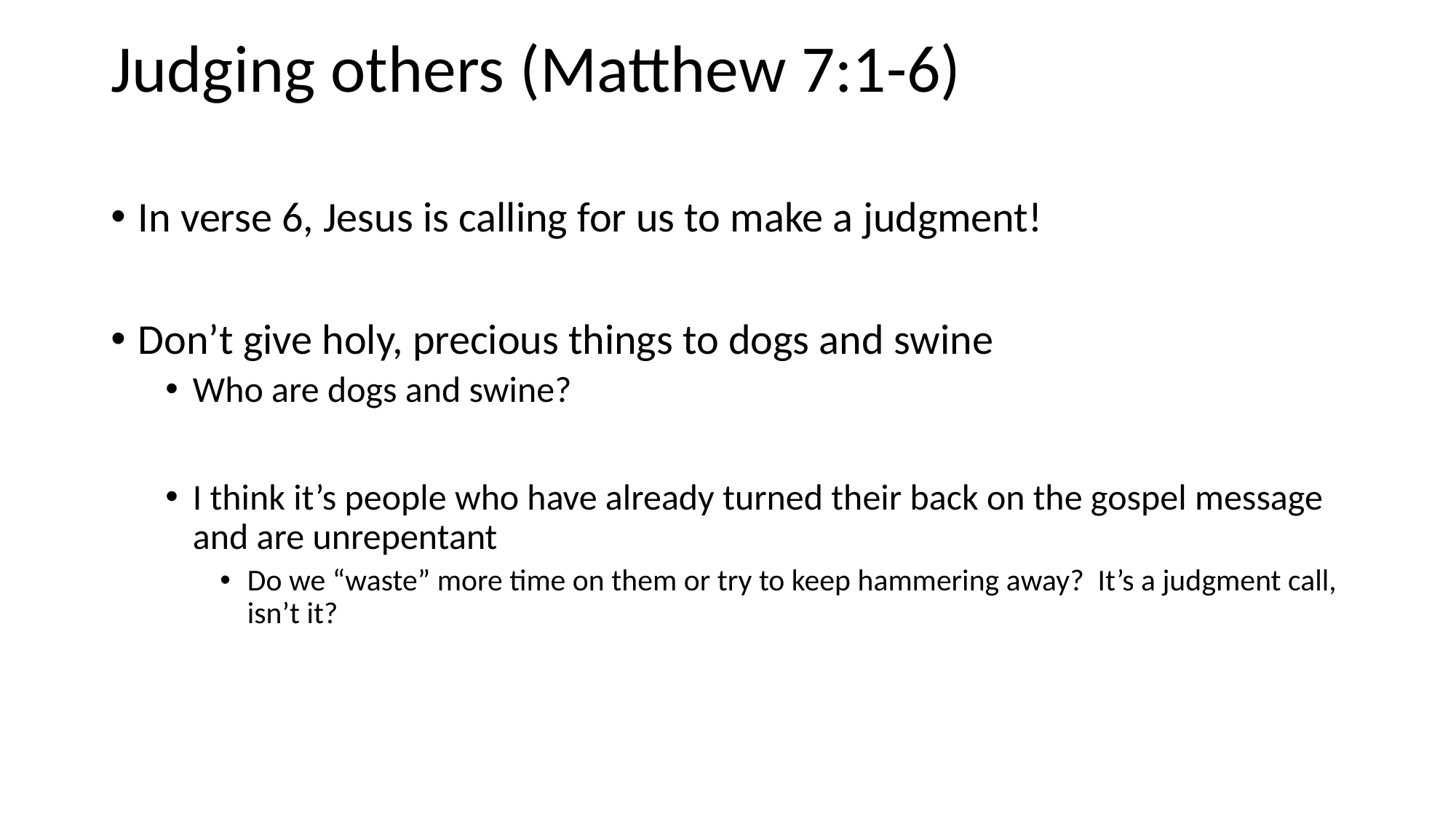

# Judging others (Matthew 7:1-6)

In verse 6, Jesus is calling for us to make a judgment!

Don’t give holy, precious things to dogs and swine
Who are dogs and swine?

I think it’s people who have already turned their back on the gospel message and are unrepentant
Do we “waste” more time on them or try to keep hammering away?  It’s a judgment call, isn’t it?